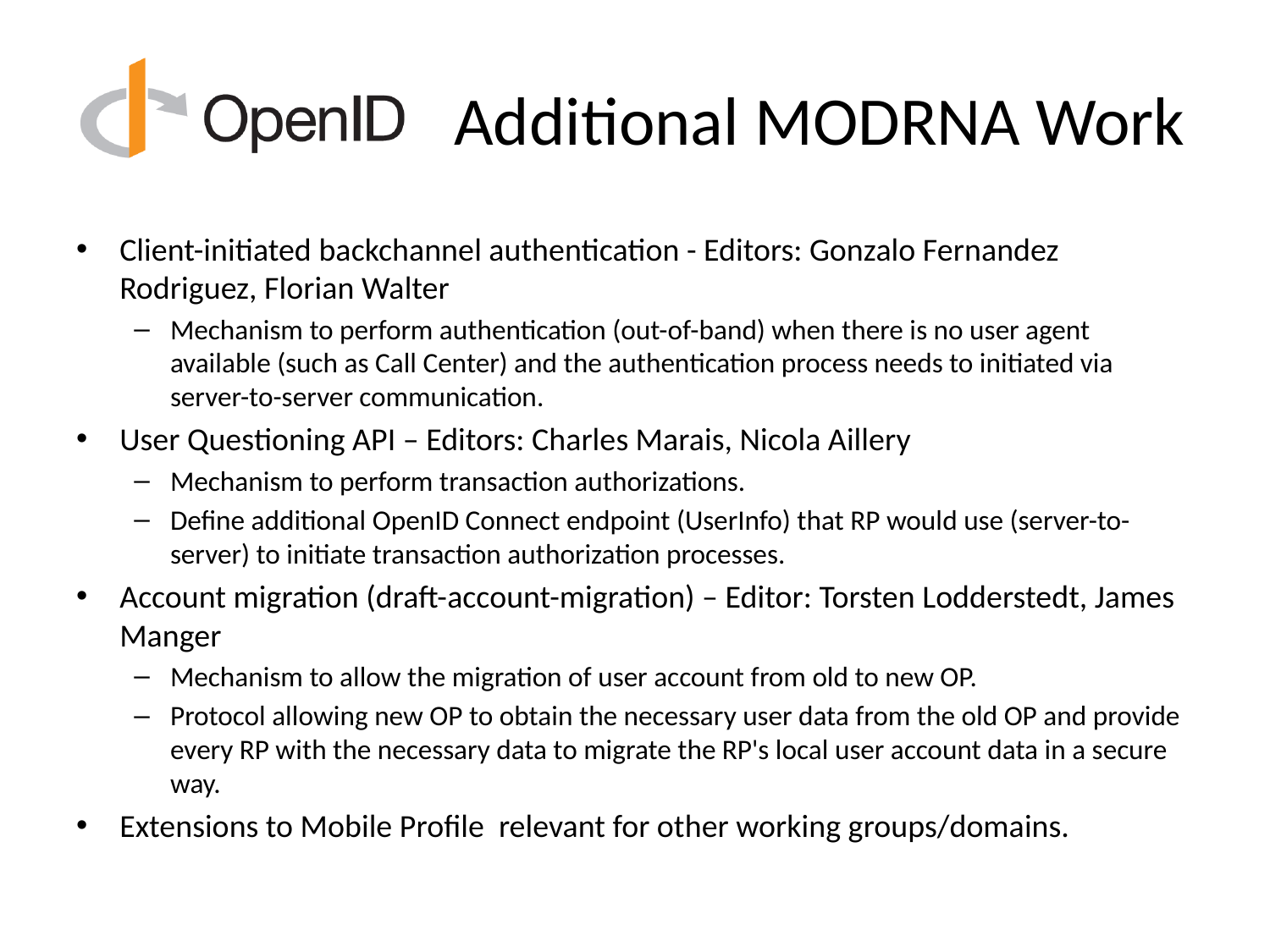

# Additional MODRNA Work
Client-initiated backchannel authentication - Editors: Gonzalo Fernandez Rodriguez, Florian Walter
Mechanism to perform authentication (out-of-band) when there is no user agent available (such as Call Center) and the authentication process needs to initiated via server-to-server communication.
User Questioning API – Editors: Charles Marais, Nicola Aillery
Mechanism to perform transaction authorizations.
Define additional OpenID Connect endpoint (UserInfo) that RP would use (server-to-server) to initiate transaction authorization processes.
Account migration (draft-account-migration) – Editor: Torsten Lodderstedt, James Manger
Mechanism to allow the migration of user account from old to new OP.
Protocol allowing new OP to obtain the necessary user data from the old OP and provide every RP with the necessary data to migrate the RP's local user account data in a secure way.
Extensions to Mobile Profile  relevant for other working groups/domains.